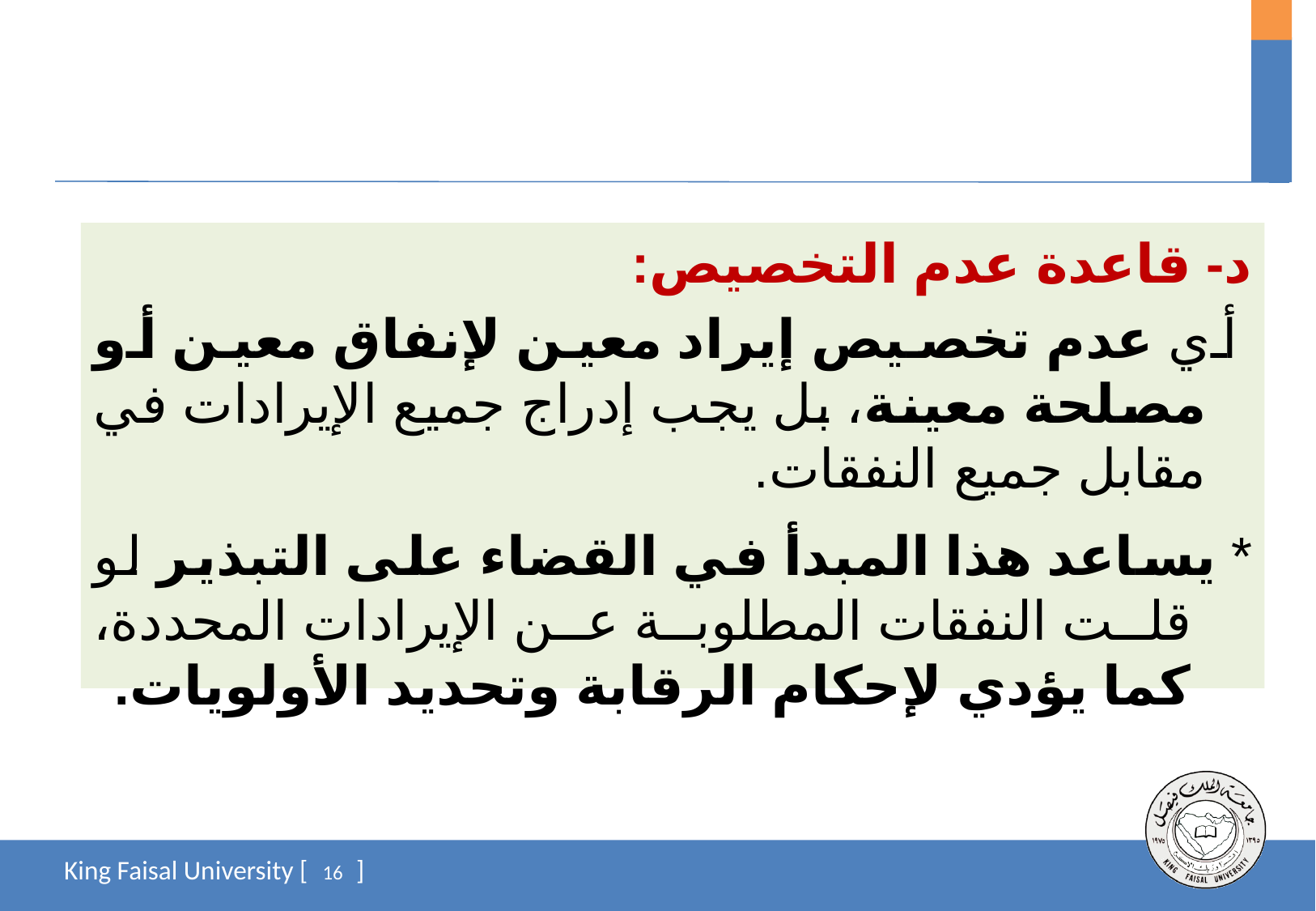

د- قاعدة عدم التخصيص:
 أي عدم تخصيص إيراد معين لإنفاق معين أو مصلحة معينة، بل يجب إدراج جميع الإيرادات في مقابل جميع النفقات.

* يساعد هذا المبدأ في القضاء على التبذير لو قلت النفقات المطلوبة عن الإيرادات المحددة، كما يؤدي لإحكام الرقابة وتحديد الأولويات.
16